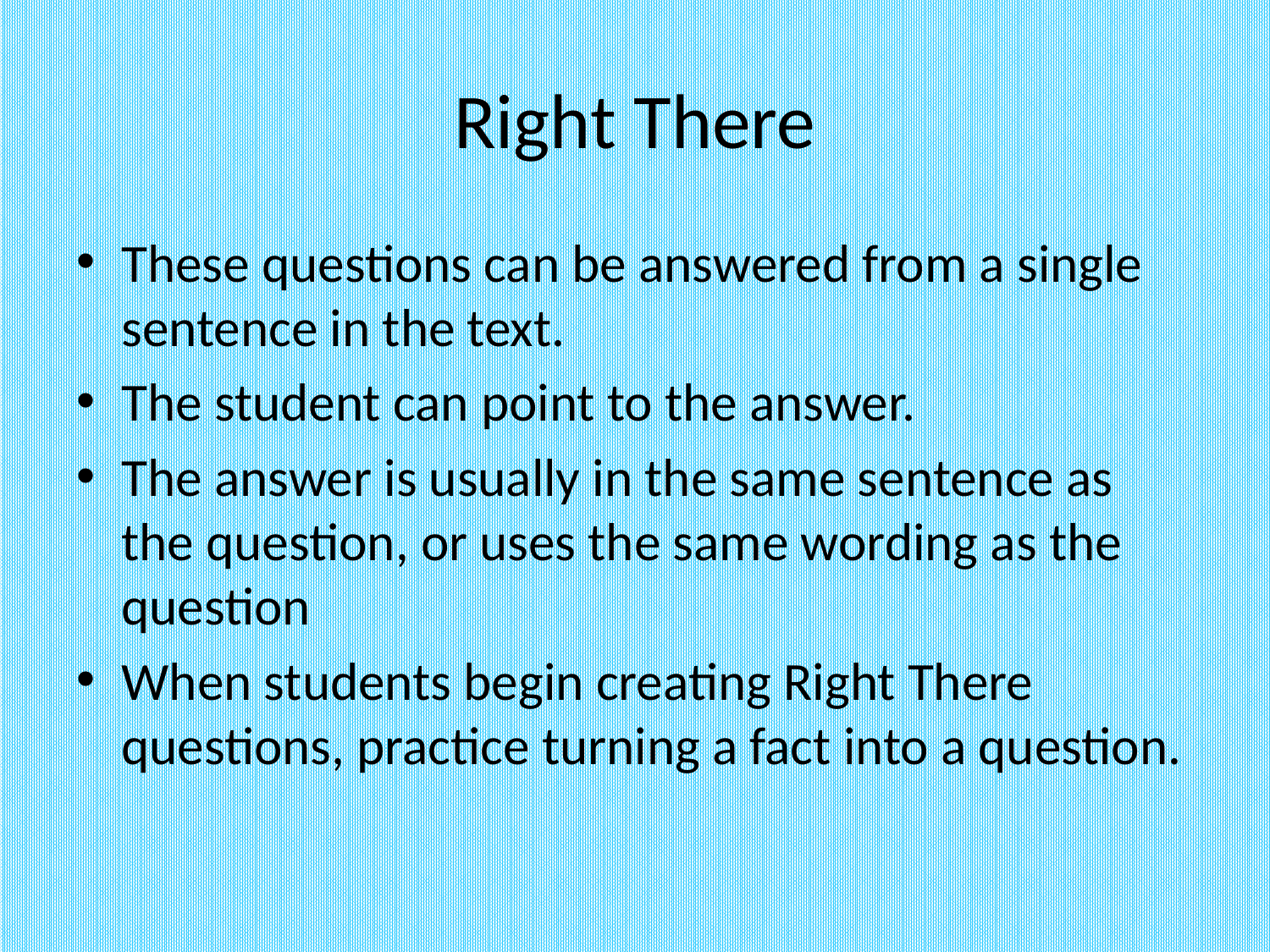

# Right There
These questions can be answered from a single sentence in the text.
The student can point to the answer.
The answer is usually in the same sentence as the question, or uses the same wording as the question
When students begin creating Right There questions, practice turning a fact into a question.